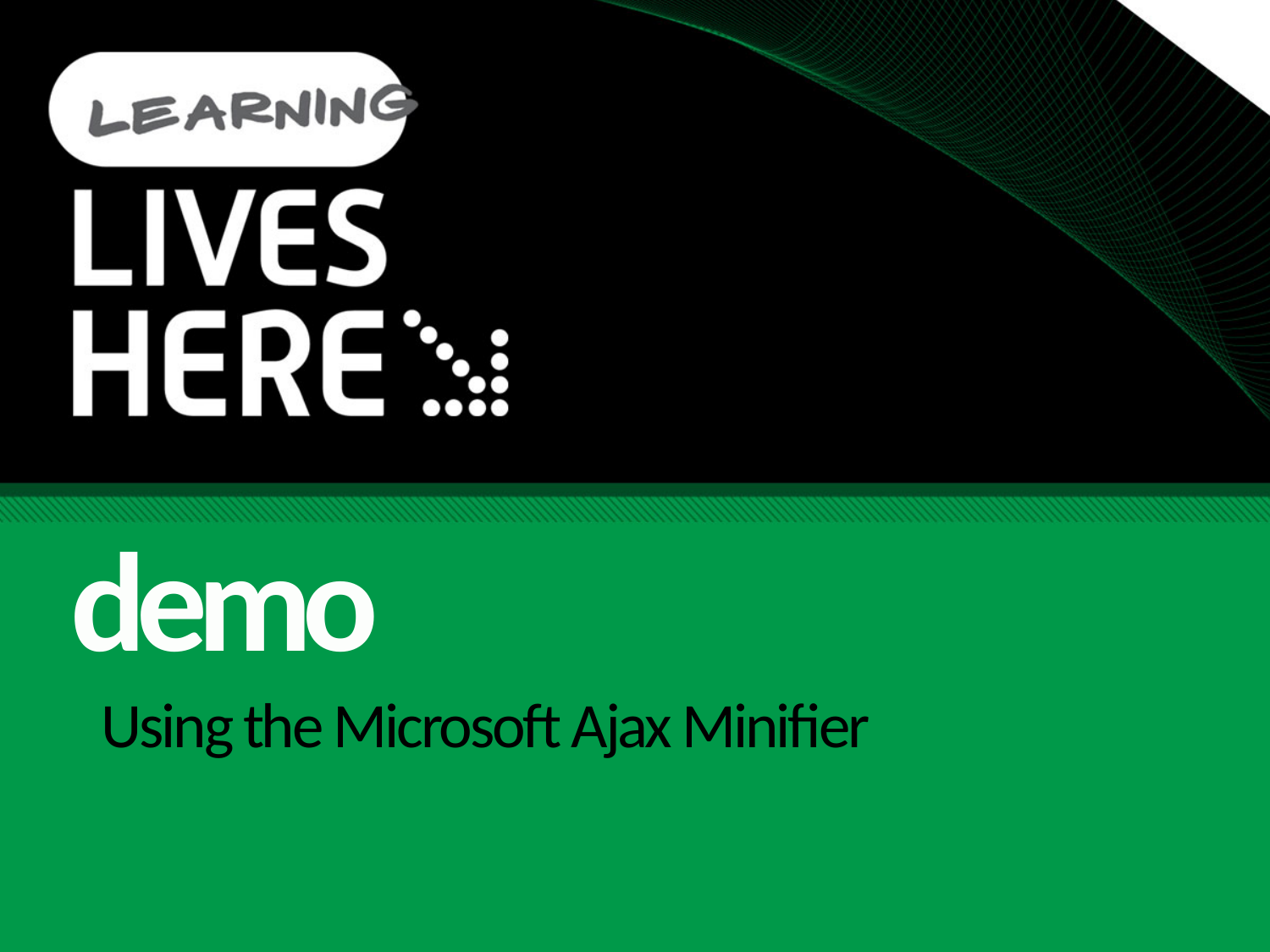

demo
# Using the Microsoft Ajax Minifier